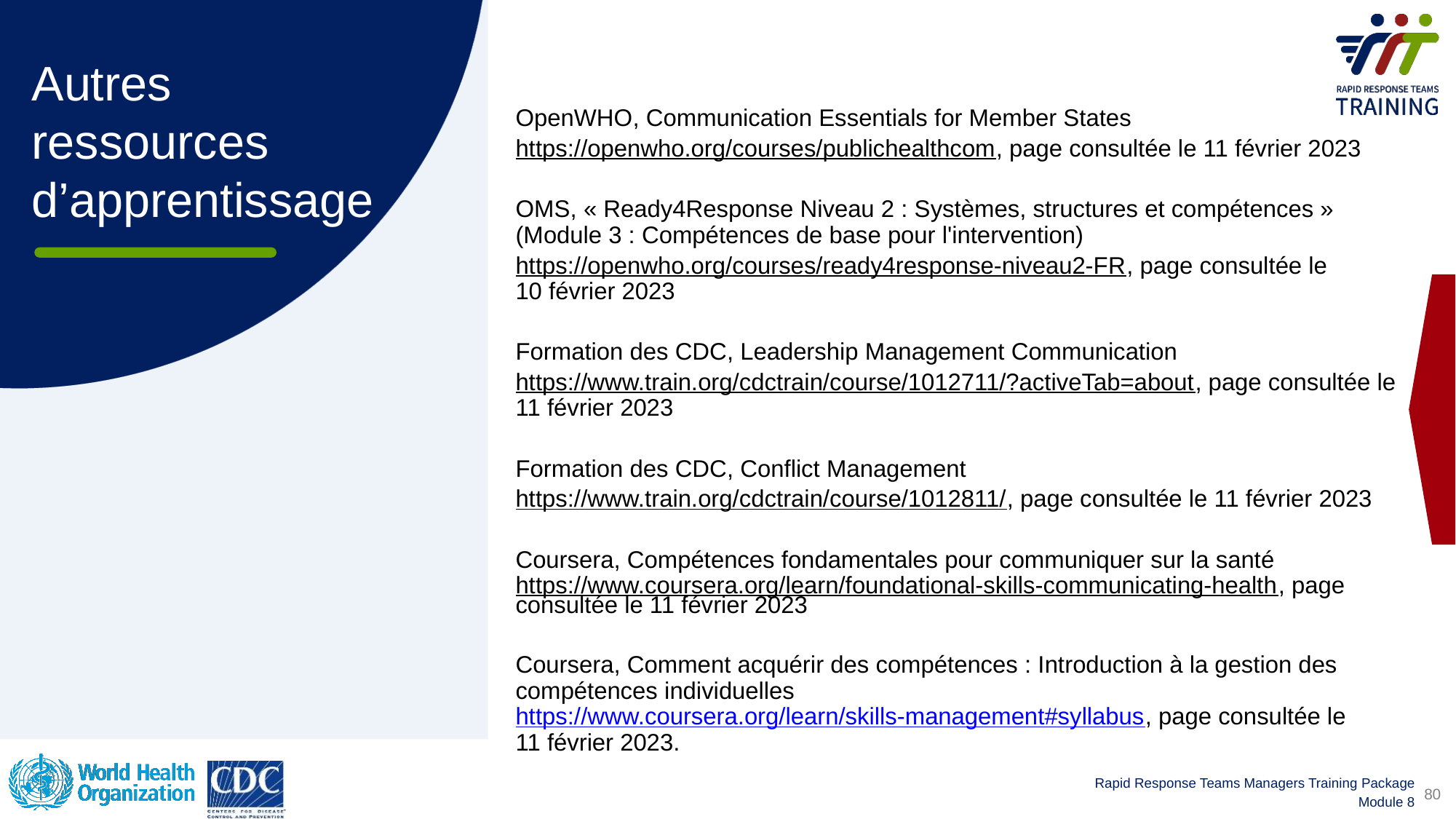

OpenWHO, Communication Essentials for Member States
https://openwho.org/courses/publichealthcom, page consultée le 11 février 2023

OMS, « Ready4Response Niveau 2 : Systèmes, structures et compétences » (Module 3 : Compétences de base pour l'intervention)
https://openwho.org/courses/ready4response-niveau2-FR, page consultée le 10 février 2023

Formation des CDC, Leadership Management Communication
https://www.train.org/cdctrain/course/1012711/?activeTab=about, page consultée le 11 février 2023

Formation des CDC, Conflict Management
https://www.train.org/cdctrain/course/1012811/, page consultée le 11 février 2023

Coursera, Compétences fondamentales pour communiquer sur la santé
https://www.coursera.org/learn/foundational-skills-communicating-health, page consultée le 11 février 2023

Coursera, Comment acquérir des compétences : Introduction à la gestion des compétences individuelles https://www.coursera.org/learn/skills-management#syllabus, page consultée le 11 février 2023.

80